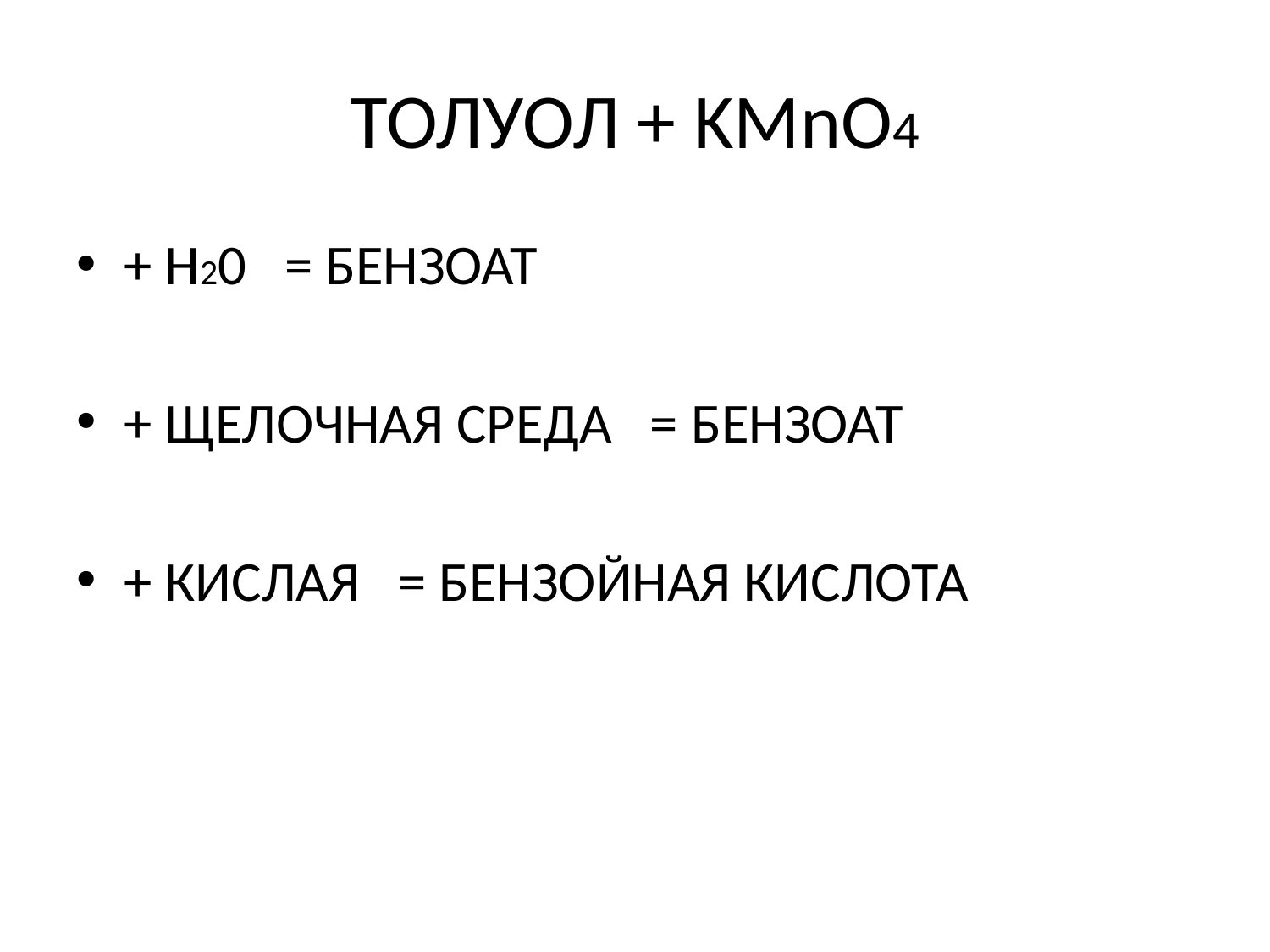

# ТОЛУОЛ + KMnO4
+ H20   = БЕНЗОАТ

+ ЩЕЛОЧНАЯ СРЕДА   = БЕНЗОАТ

+ КИСЛАЯ   = БЕНЗОЙНАЯ КИСЛОТА